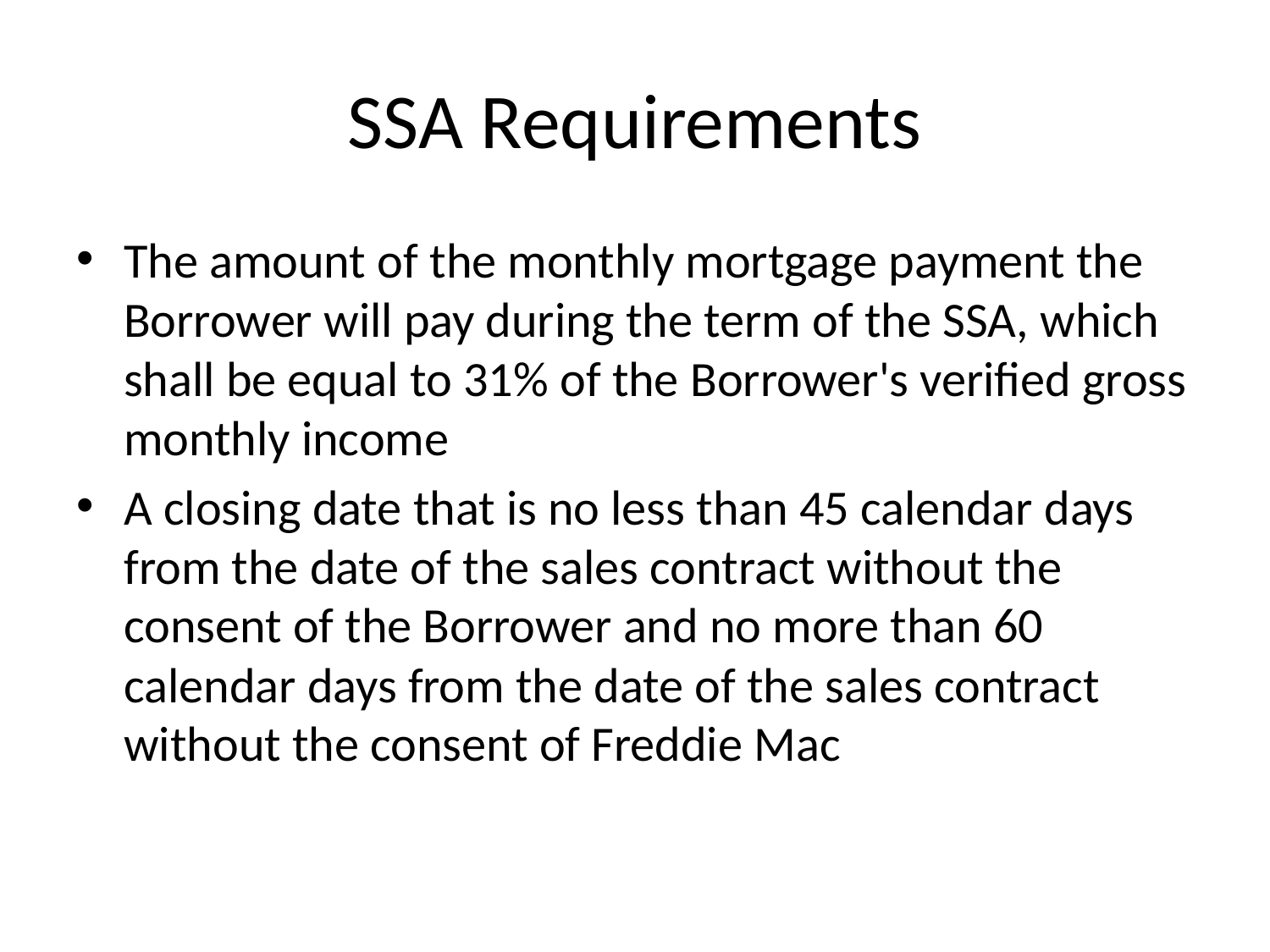

# SSA Requirements
The amount of the monthly mortgage payment the Borrower will pay during the term of the SSA, which shall be equal to 31% of the Borrower's verified gross monthly income
A closing date that is no less than 45 calendar days from the date of the sales contract without the consent of the Borrower and no more than 60 calendar days from the date of the sales contract without the consent of Freddie Mac